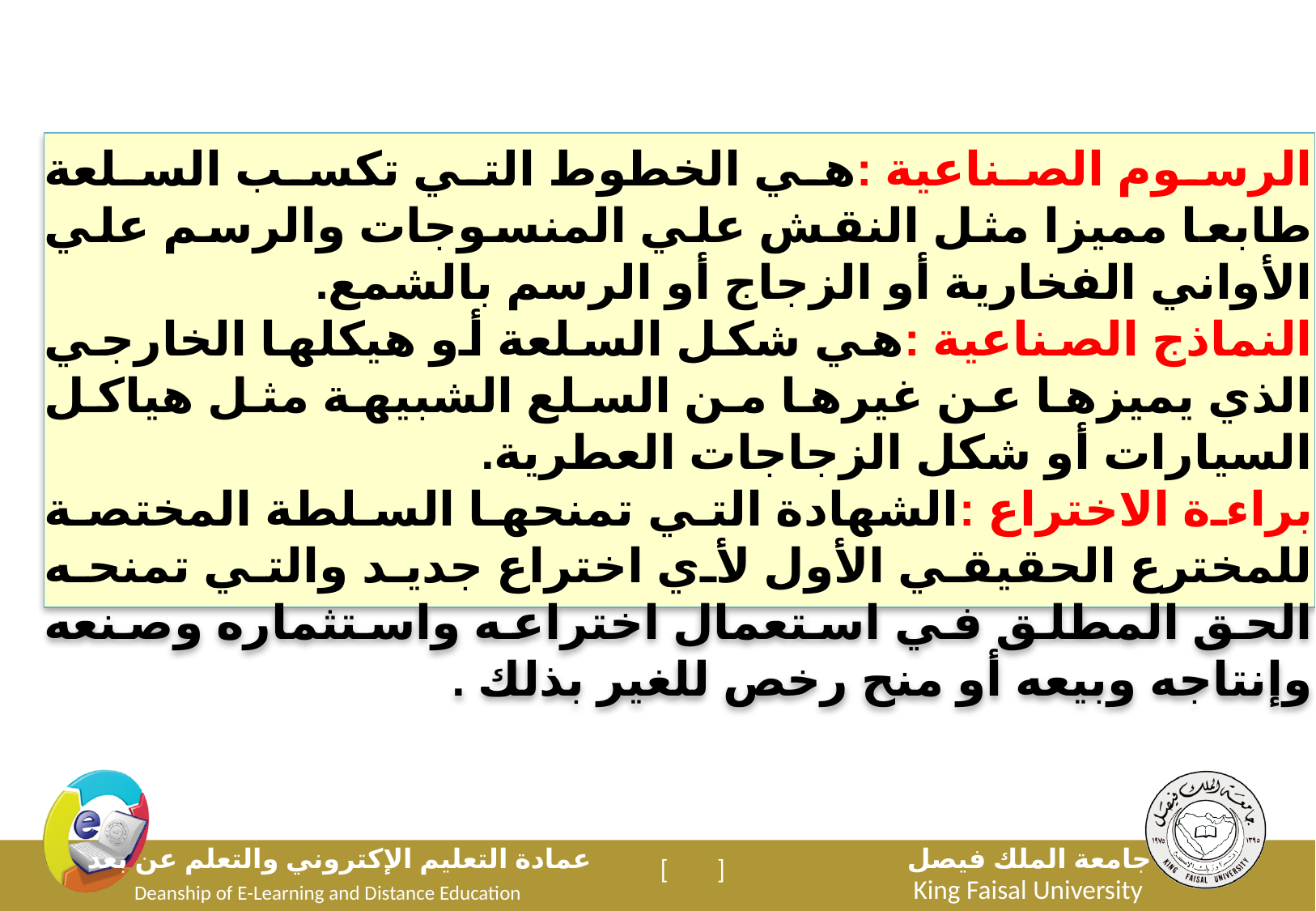

الرسوم الصناعية :هي الخطوط التي تكسب السلعة طابعا مميزا مثل النقش علي المنسوجات والرسم علي الأواني الفخارية أو الزجاج أو الرسم بالشمع.
النماذج الصناعية :هي شكل السلعة أو هيكلها الخارجي الذي يميزها عن غيرها من السلع الشبيهة مثل هياكل السيارات أو شكل الزجاجات العطرية.
براءة الاختراع :الشهادة التي تمنحها السلطة المختصة للمخترع الحقيقي الأول لأي اختراع جديد والتي تمنحه الحق المطلق في استعمال اختراعه واستثماره وصنعه وإنتاجه وبيعه أو منح رخص للغير بذلك .